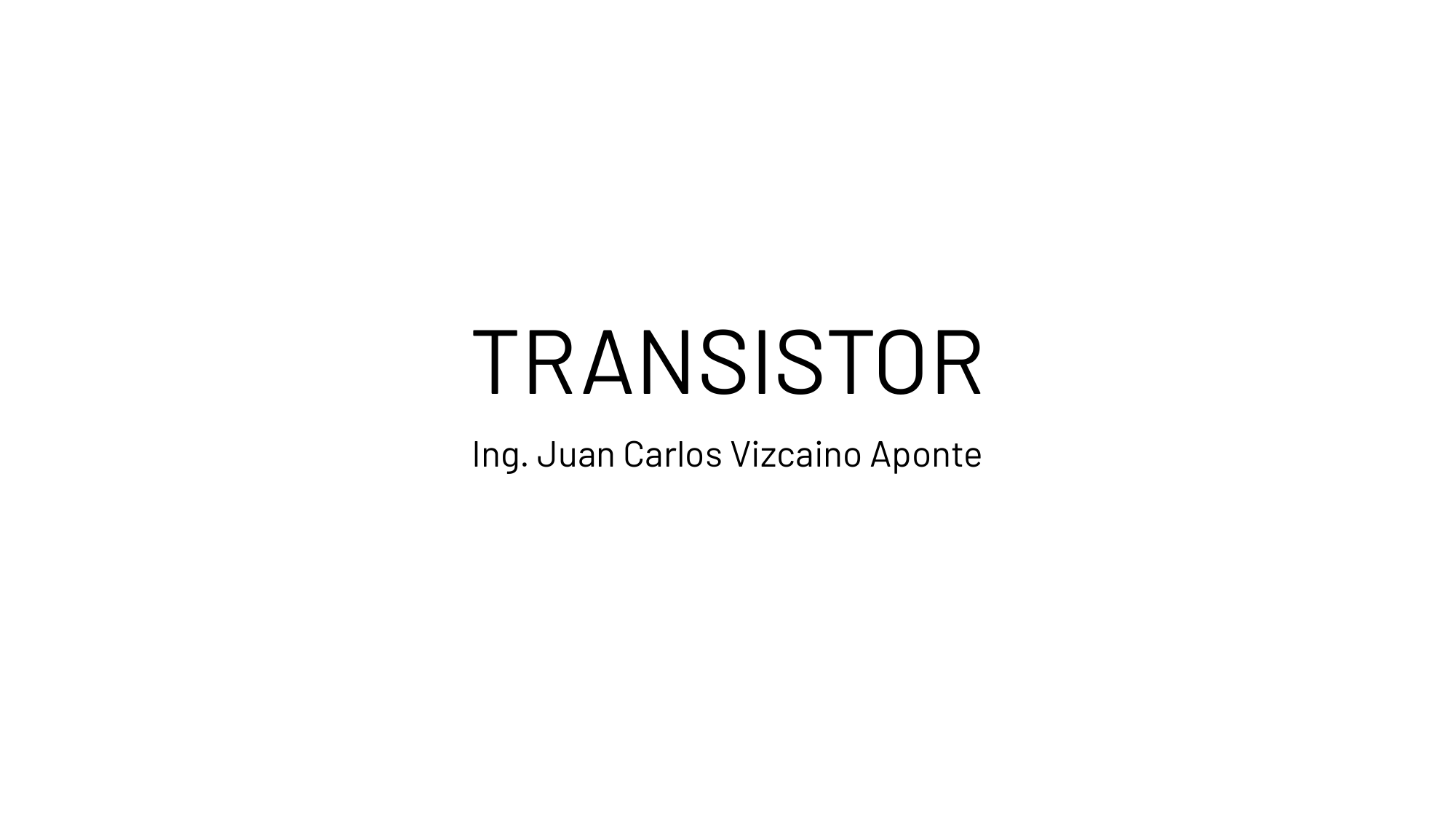

# TRANSISTOR
Ing. Juan Carlos Vizcaino Aponte